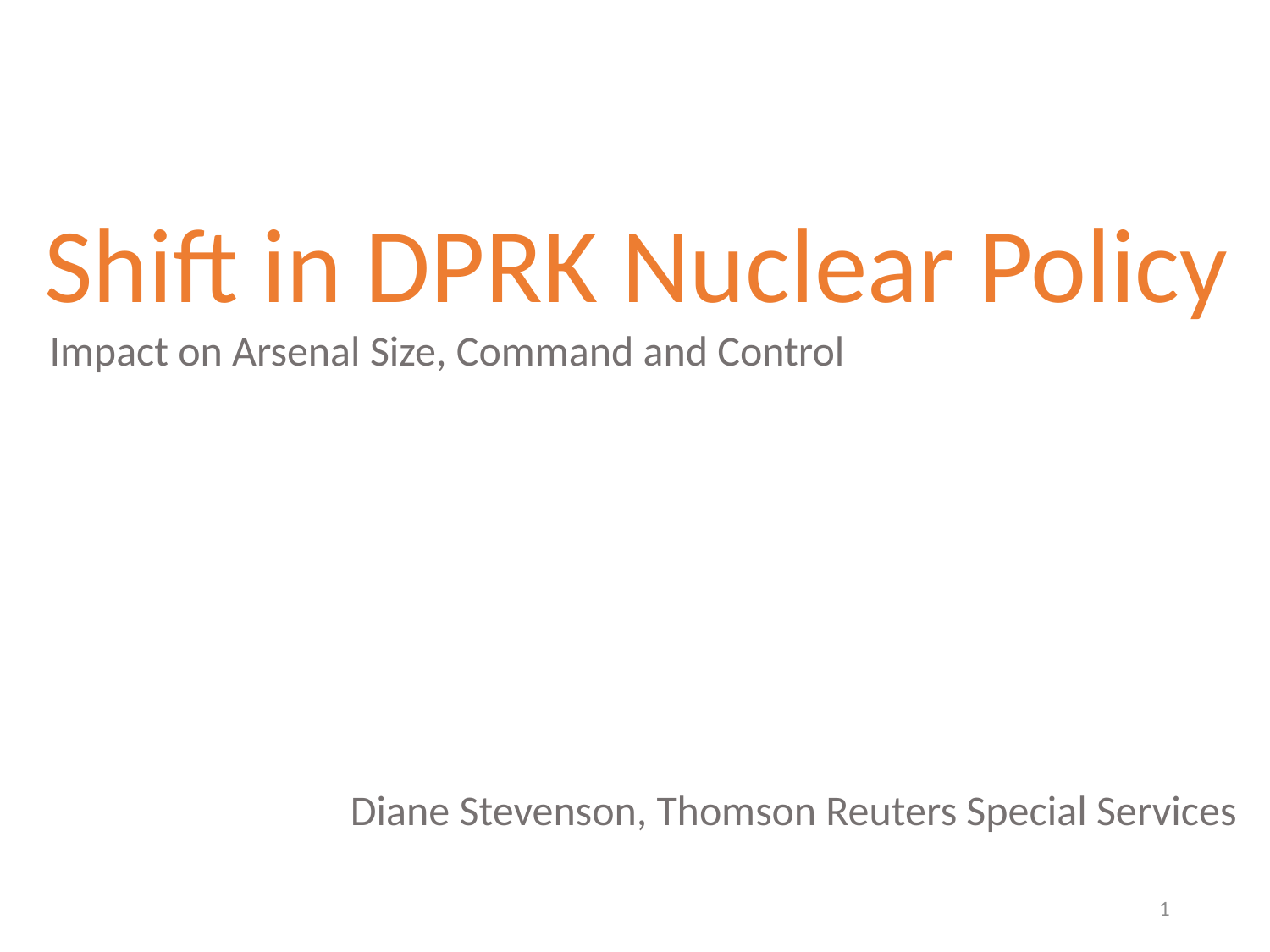

# Shift in DPRK Nuclear Policy
Impact on Arsenal Size, Command and Control
Diane Stevenson, Thomson Reuters Special Services
1